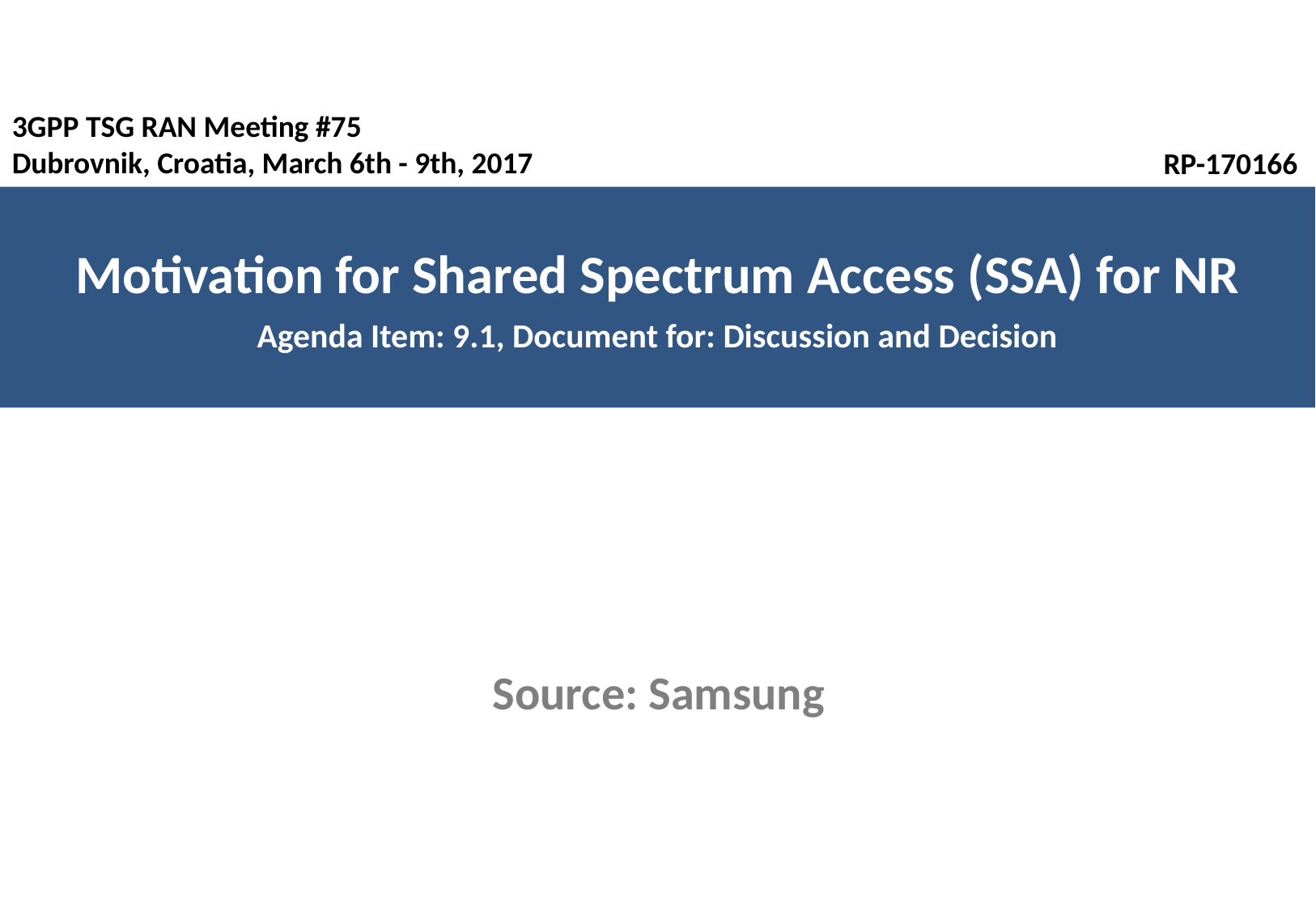

3GPP TSG RAN Meeting #75
Dubrovnik, Croatia, March 6th - 9th, 2017
RP-170166
Motivation for Shared Spectrum Access (SSA) for NR
Agenda Item: 9.1, Document for: Discussion and Decision
Source: Samsung